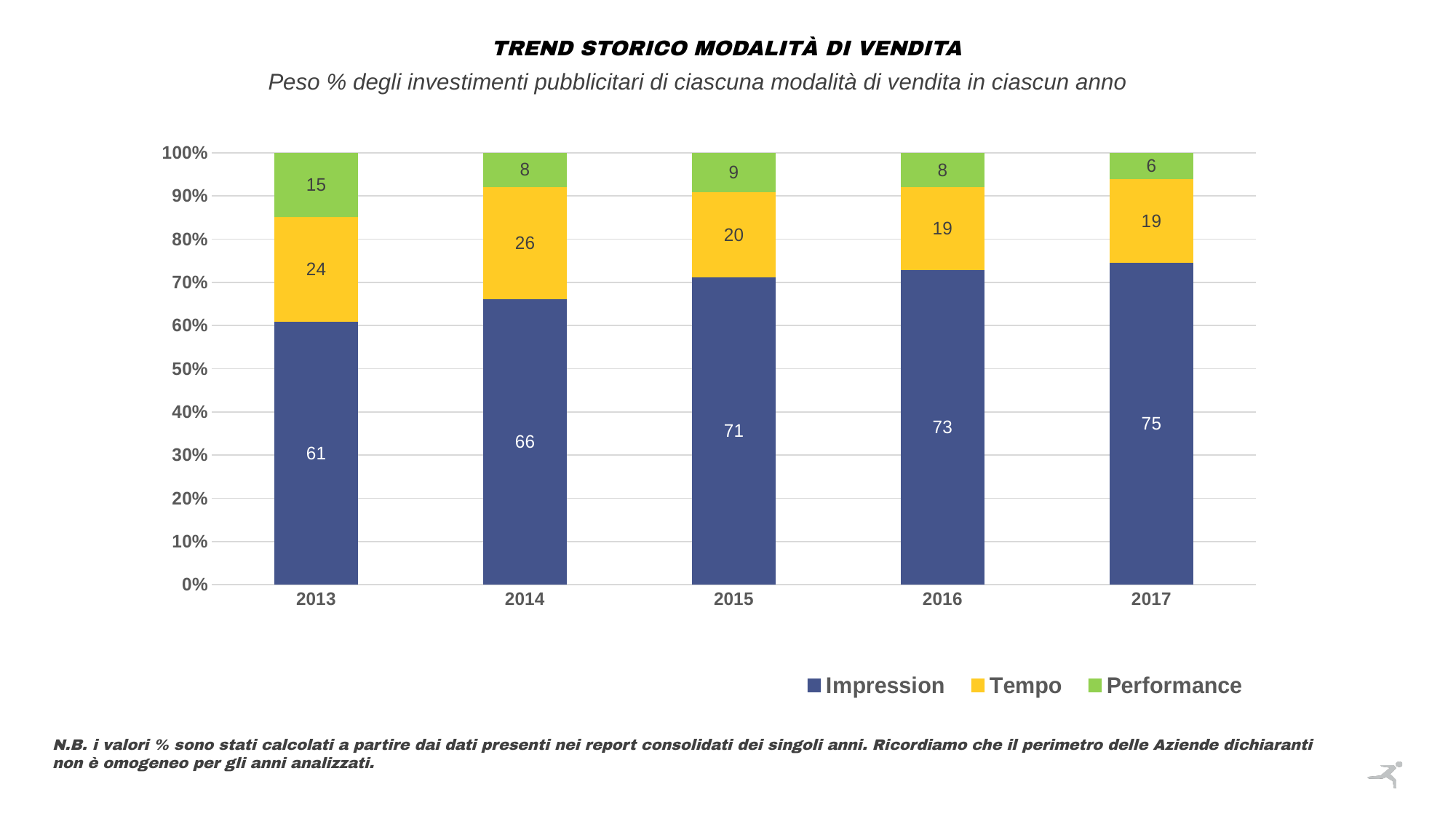

Trend STORICO modalità di vendita
Peso % degli investimenti pubblicitari di ciascuna modalità di vendita in ciascun anno

### Chart

| Category | Impression | Tempo | Performance |
|---|---|---|---|
| 2013 | 0.6081123132124526 | 0.24346344793706715 | 0.1484242388504802 |
| 2014 | 0.6617713119377919 | 0.25897825694822063 | 0.07925043111398741 |
| 2015 | 0.7108437069226815 | 0.19732231459604824 | 0.09183397848127034 |
| 2016 | 0.7292677488883851 | 0.19058999680993075 | 0.08014225430168426 |
| 2017 | 0.745027064022573 | 0.19412403836692993 | 0.06084889761049694 |
N.B. i valori % sono stati calcolati a partire dai dati presenti nei report consolidati dei singoli anni. Ricordiamo che il perimetro delle Aziende dichiaranti non è omogeneo per gli anni analizzati.